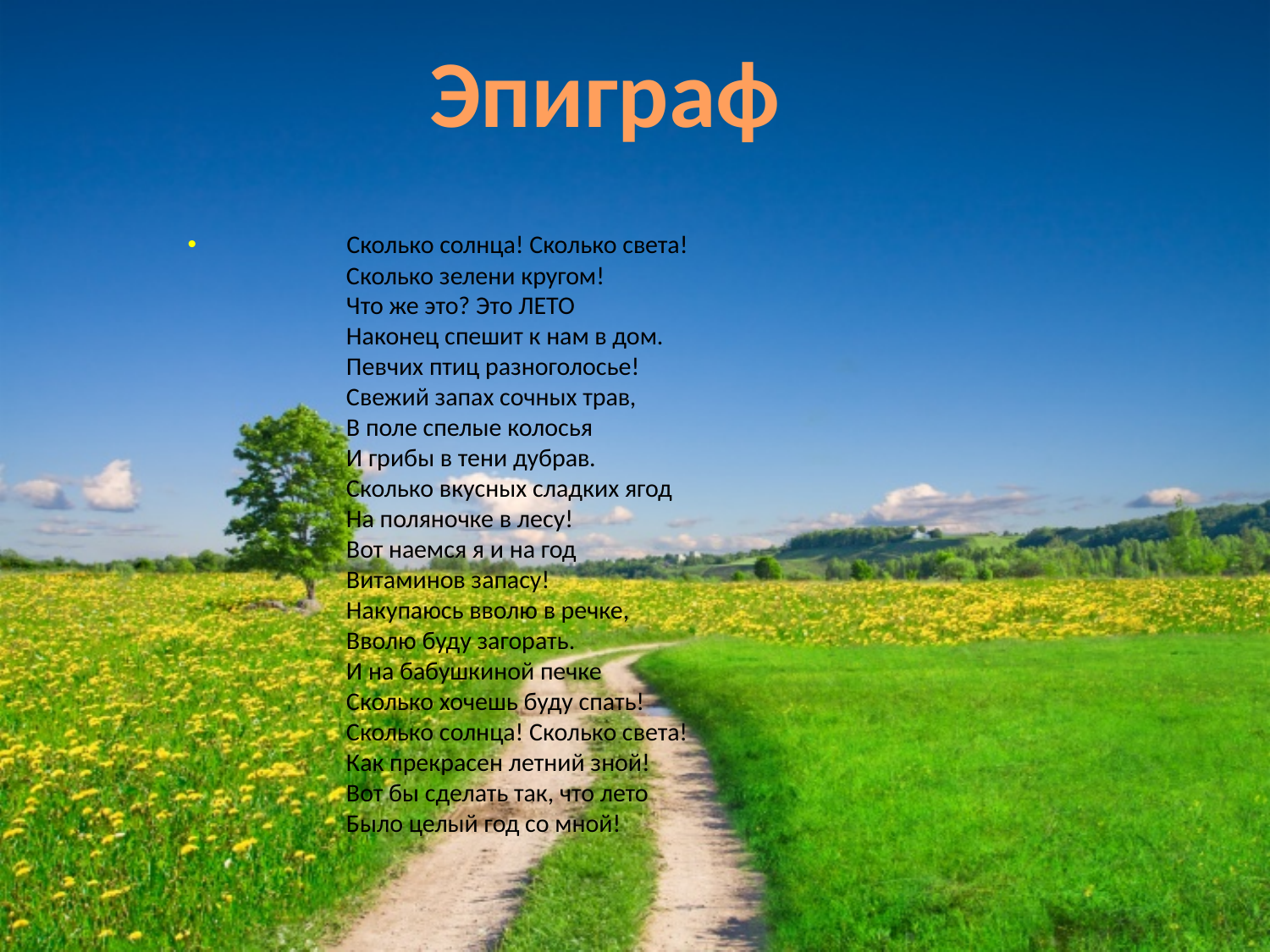

Эпиграф
                     Сколько солнца! Сколько света!
                     Сколько зелени кругом!
                     Что же это? Это ЛЕТО
                     Наконец спешит к нам в дом.
                     Певчих птиц разноголосье!
                     Свежий запах сочных трав,
                     В поле спелые колосья
                     И грибы в тени дубрав.
                     Сколько вкусных сладких ягод
                     На поляночке в лесу!
                     Вот наемся я и на год
                     Витаминов запасу!
                     Накупаюсь вволю в речке,
                     Вволю буду загорать.
                     И на бабушкиной печке
                     Сколько хочешь буду спать!
                     Сколько солнца! Сколько света!
                     Как прекрасен летний зной!
                     Вот бы сделать так, что лето
                     Было целый год со мной!